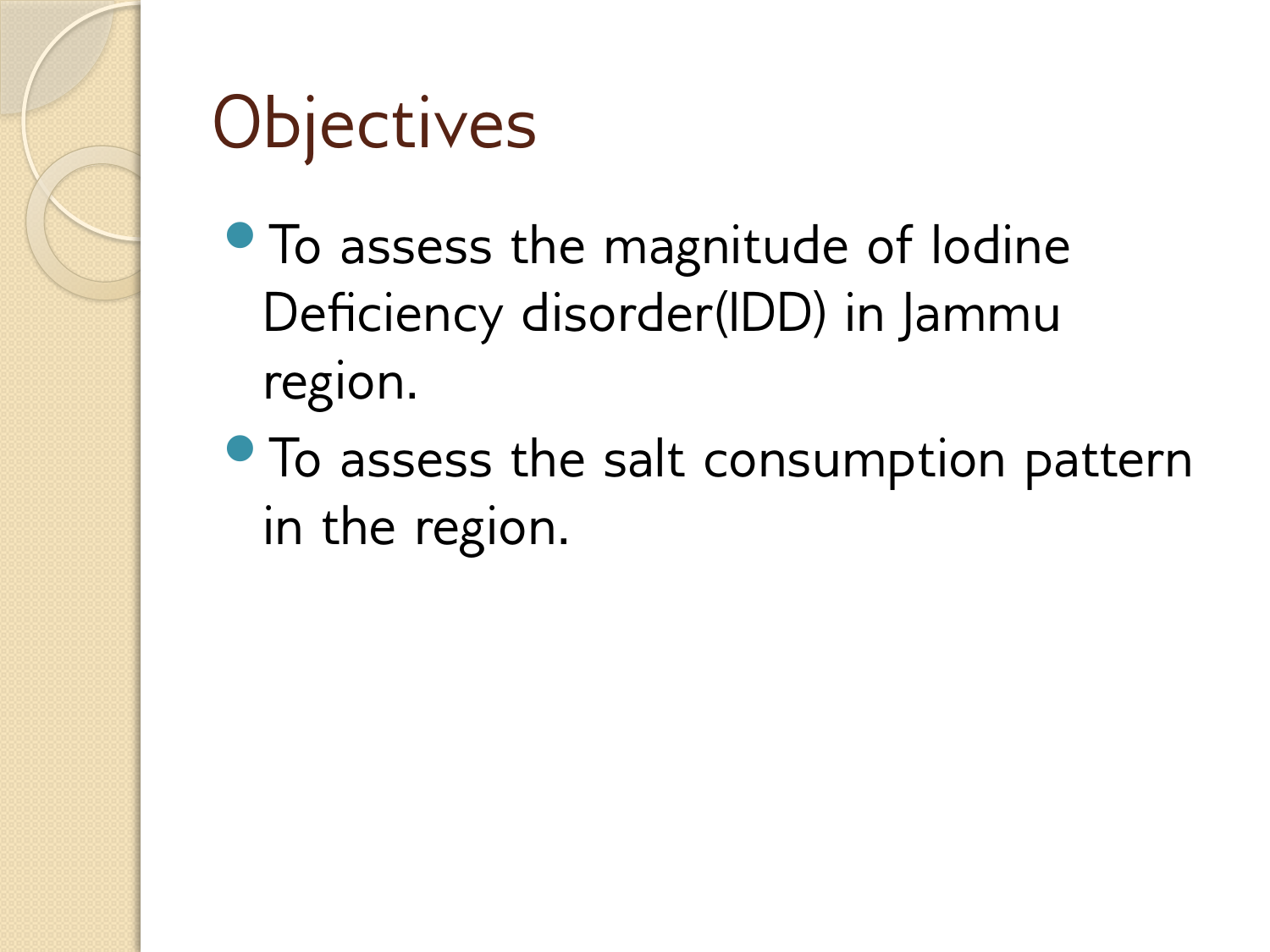

# Objectives
To assess the magnitude of Iodine  Deficiency disorder(IDD) in Jammu region.
To assess the salt consumption pattern in the region.